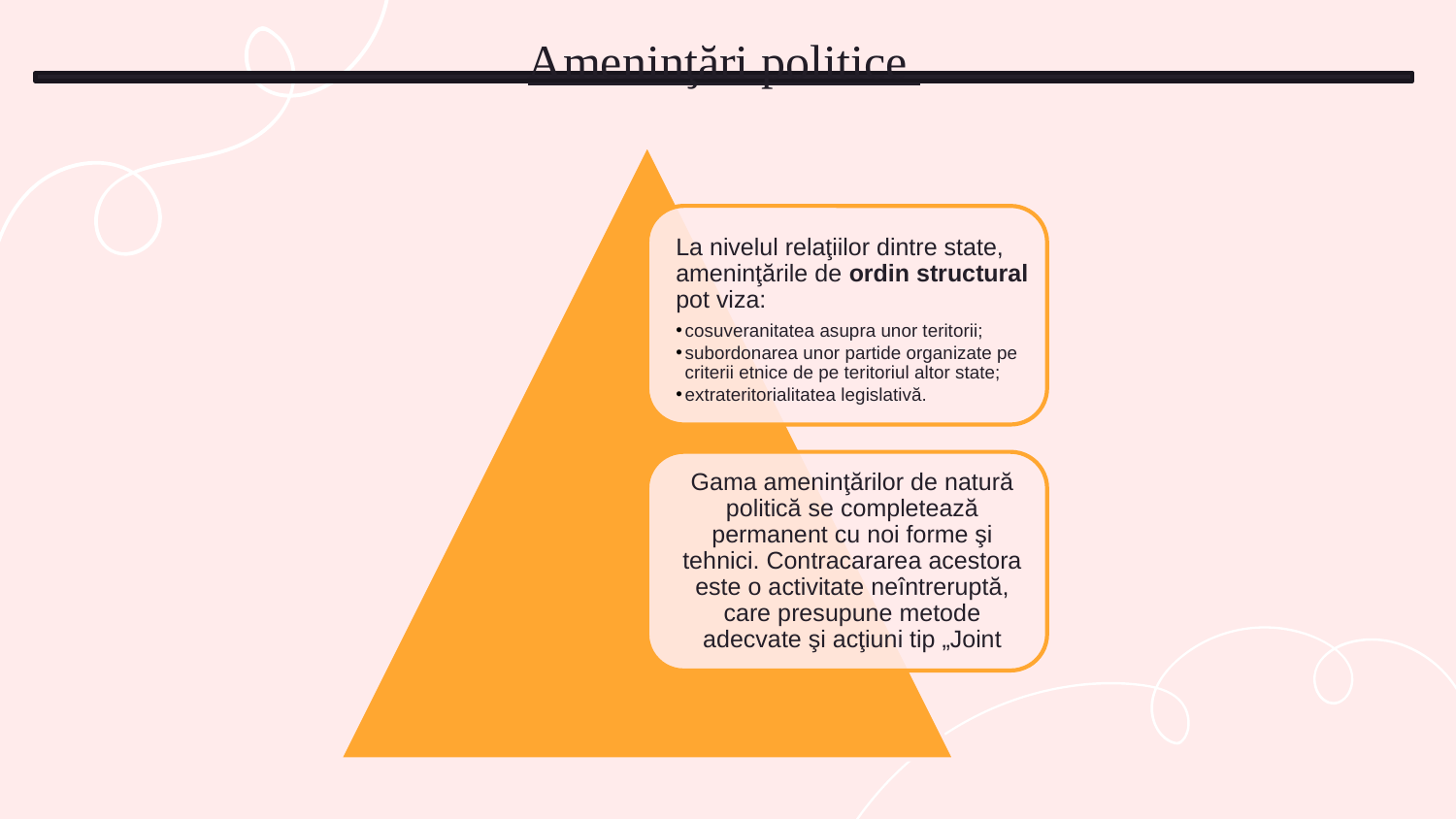

Ameninţări politice

La nivelul relaţiilor dintre state, ameninţările de ordin structural pot viza:
cosuveranitatea asupra unor teritorii;
subordonarea unor partide organizate pe criterii etnice de pe teritoriul altor state;
extrateritorialitatea legislativă.
Gama ameninţărilor de natură politică se completează permanent cu noi forme şi tehnici. Contracararea acestora este o activitate neîntreruptă, care presupune metode adecvate şi acţiuni tip „Joint